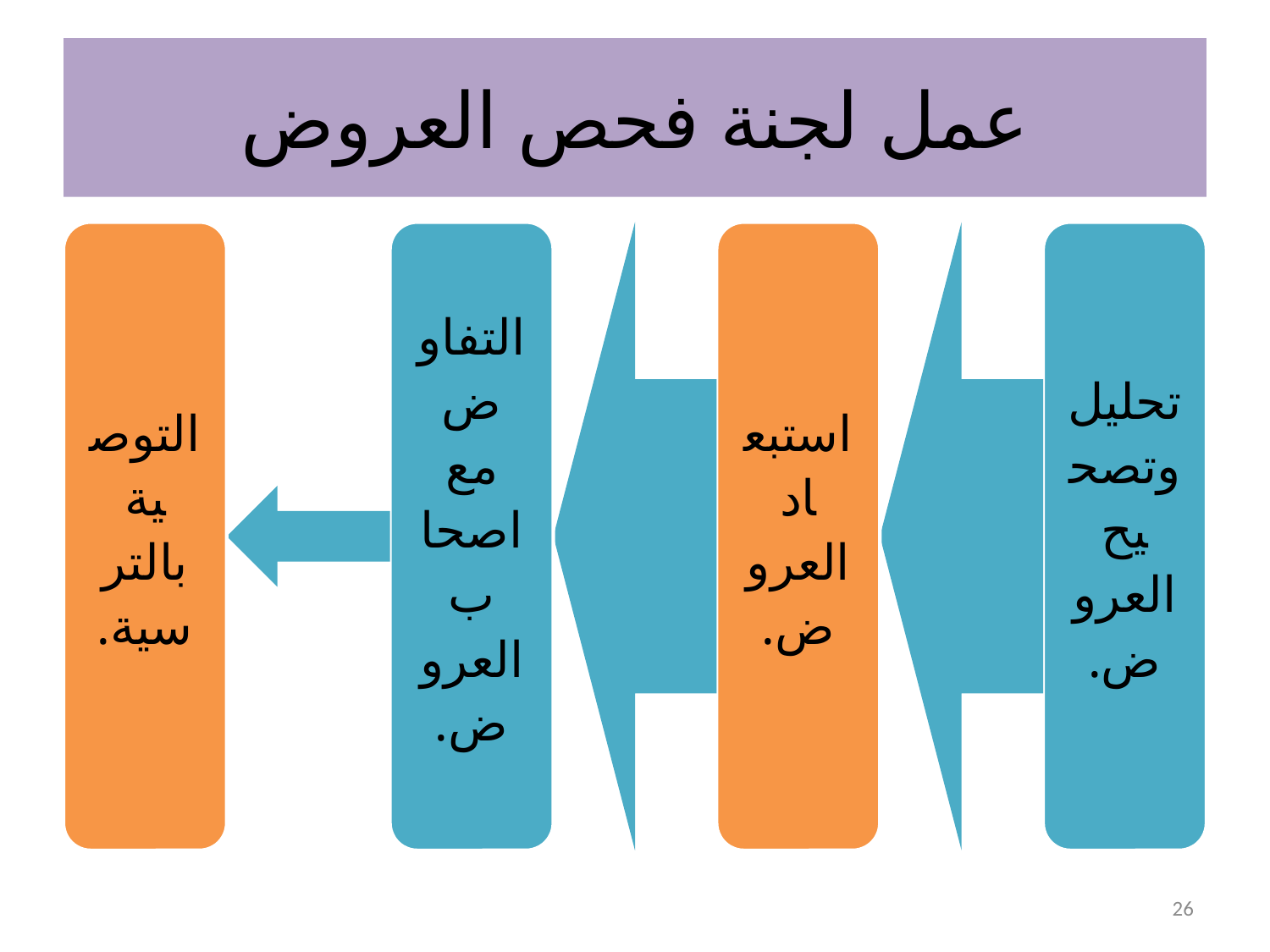

# عمل لجنة فحص العروض
تحليل وتصحيح العروض.
استبعاد العروض.
التفاوض مع اصحاب العروض.
التوصية بالترسية.
26